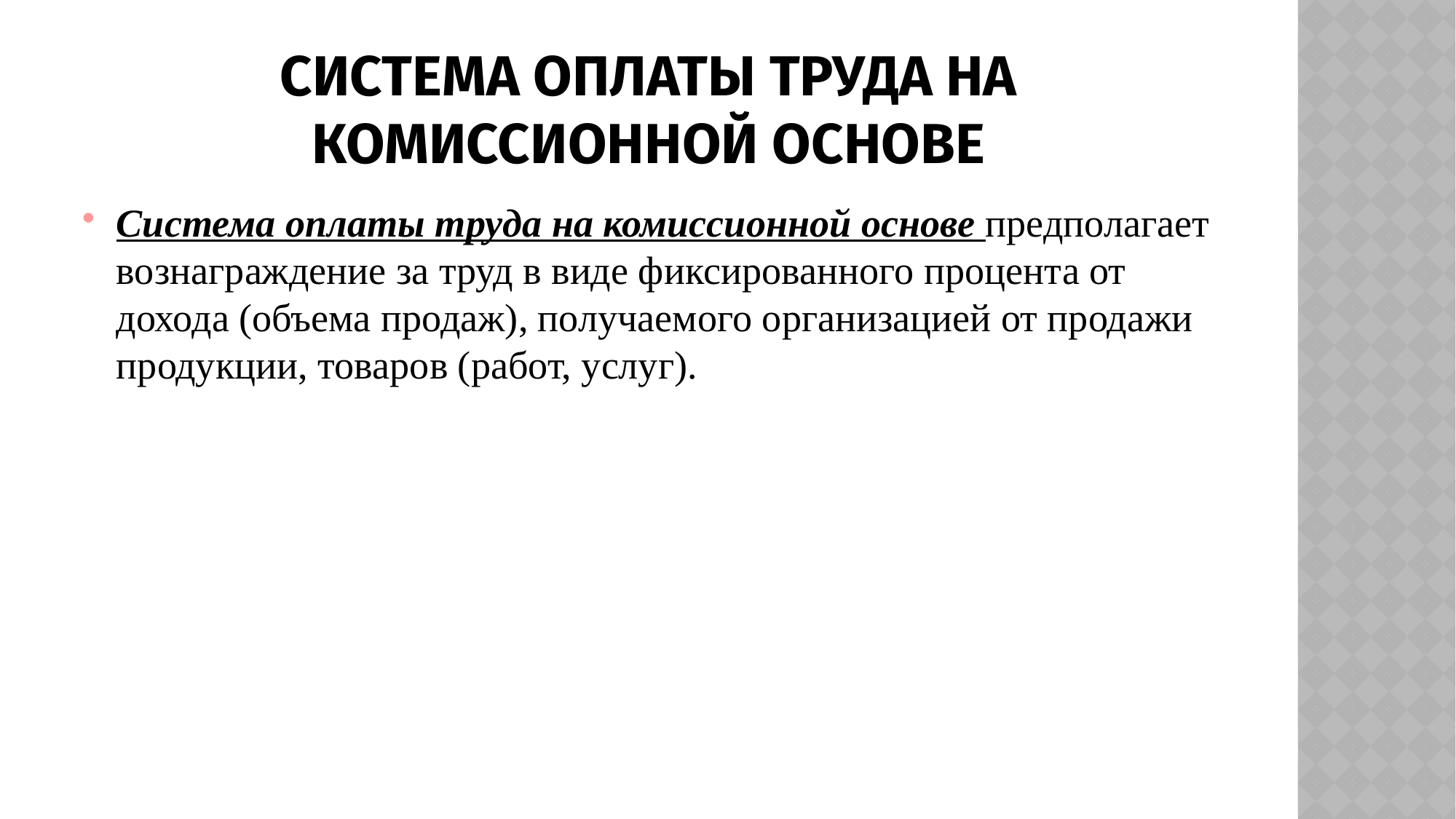

# Система оплаты труда на комиссионной основе
Система оплаты труда на комиссионной основе предполагает вознаграждение за труд в виде фиксированного процента от дохода (объема продаж), получаемого организацией от продажи продукции, товаров (работ, услуг).